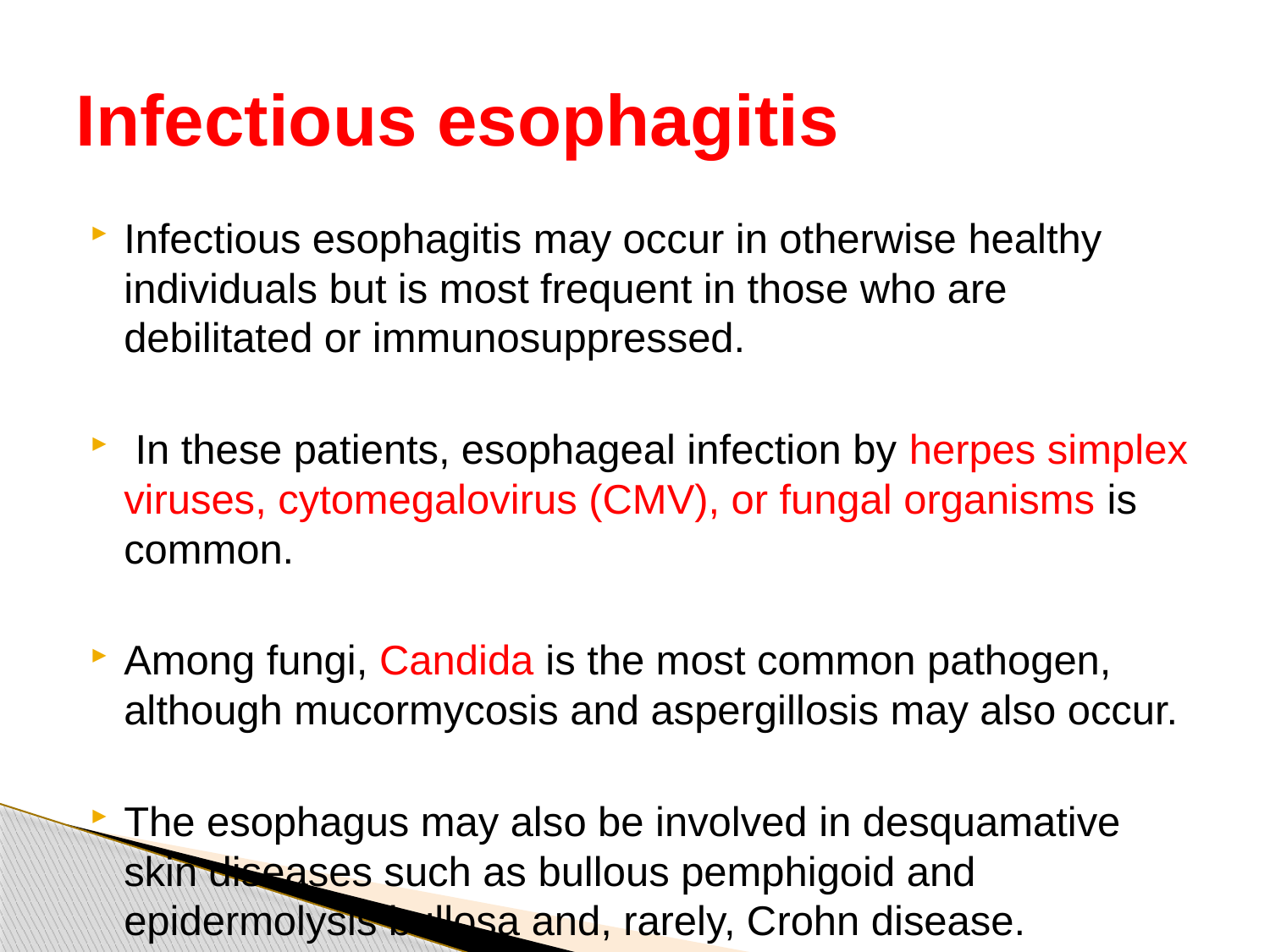

# Infectious esophagitis
Infectious esophagitis may occur in otherwise healthy individuals but is most frequent in those who are debilitated or immunosuppressed.

 In these patients, esophageal infection by herpes simplex viruses, cytomegalovirus (CMV), or fungal organisms is common.

Among fungi, Candida is the most common pathogen, although mucormycosis and aspergillosis may also occur.

The esophagus may also be involved in desquamative skin diseases such as bullous pemphigoid and epidermolysis bullosa and, rarely, Crohn disease.